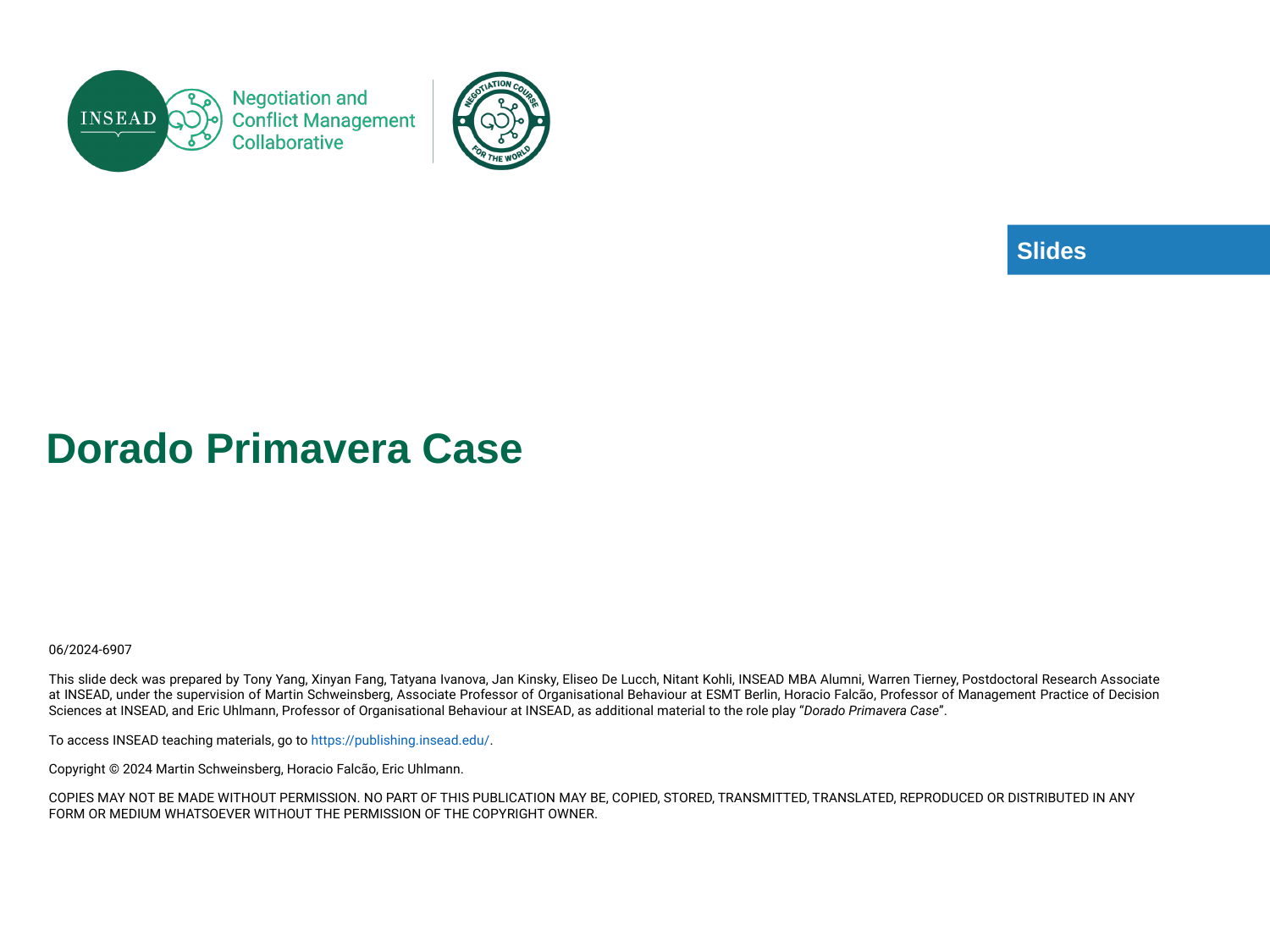

# Dorado Primavera Case

06/2024-6907
This slide deck was prepared by Tony Yang, Xinyan Fang, Tatyana Ivanova, Jan Kinsky, Eliseo De Lucch, Nitant Kohli, INSEAD MBA Alumni, Warren Tierney, Postdoctoral Research Associate at INSEAD, under the supervision of Martin Schweinsberg, Associate Professor of Organisational Behaviour at ESMT Berlin, Horacio Falcão, Professor of Management Practice of Decision Sciences at INSEAD, and Eric Uhlmann, Professor of Organisational Behaviour at INSEAD, as additional material to the role play “Dorado Primavera Case”.
To access INSEAD teaching materials, go to https://publishing.insead.edu/.
Copyright © 2024 Martin Schweinsberg, Horacio Falcão, Eric Uhlmann.
COPIES MAY NOT BE MADE WITHOUT PERMISSION. NO PART OF THIS PUBLICATION MAY BE, COPIED, STORED, TRANSMITTED, TRANSLATED, REPRODUCED OR DISTRIBUTED IN ANY FORM OR MEDIUM WHATSOEVER WITHOUT THE PERMISSION OF THE COPYRIGHT OWNER.